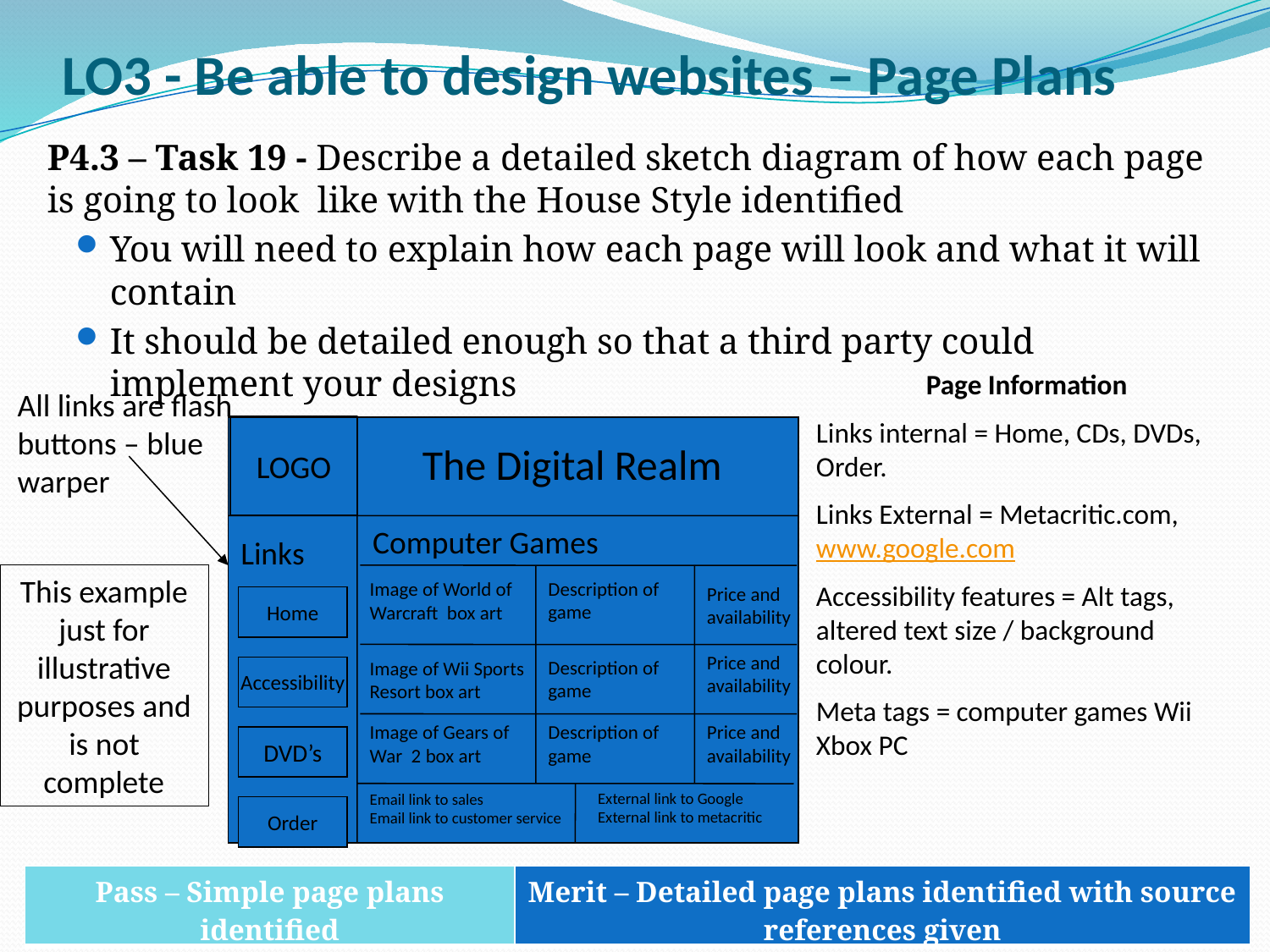

# LO3 - Be able to design websites – Page Plans
P4.3 – Task 19 - Describe a detailed sketch diagram of how each page is going to look  like with the House Style identified
You will need to explain how each page will look and what it will contain
It should be detailed enough so that a third party could implement your designs
Page Information
Links internal = Home, CDs, DVDs, Order.
Links External = Metacritic.com, www.google.com
Accessibility features = Alt tags, altered text size / background colour.
Meta tags = computer games Wii Xbox PC
All links are flash buttons – blue warper
LOGO

The Digital Realm

Computer Games
Links
This example just for illustrative purposes and is not complete
Description of game
Image of World of Warcraft  box art
Price and availability
Home
Price and availability
Description of game
Image of Wii Sports Resort box art
Accessibility
Description of game
Price and availability
Image of Gears of War  2 box art
DVD’s
External link to Google
External link to metacritic
Email link to sales
Email link to customer service
Order
| Pass – Simple page plans identified | Merit – Detailed page plans identified with source references given |
| --- | --- |